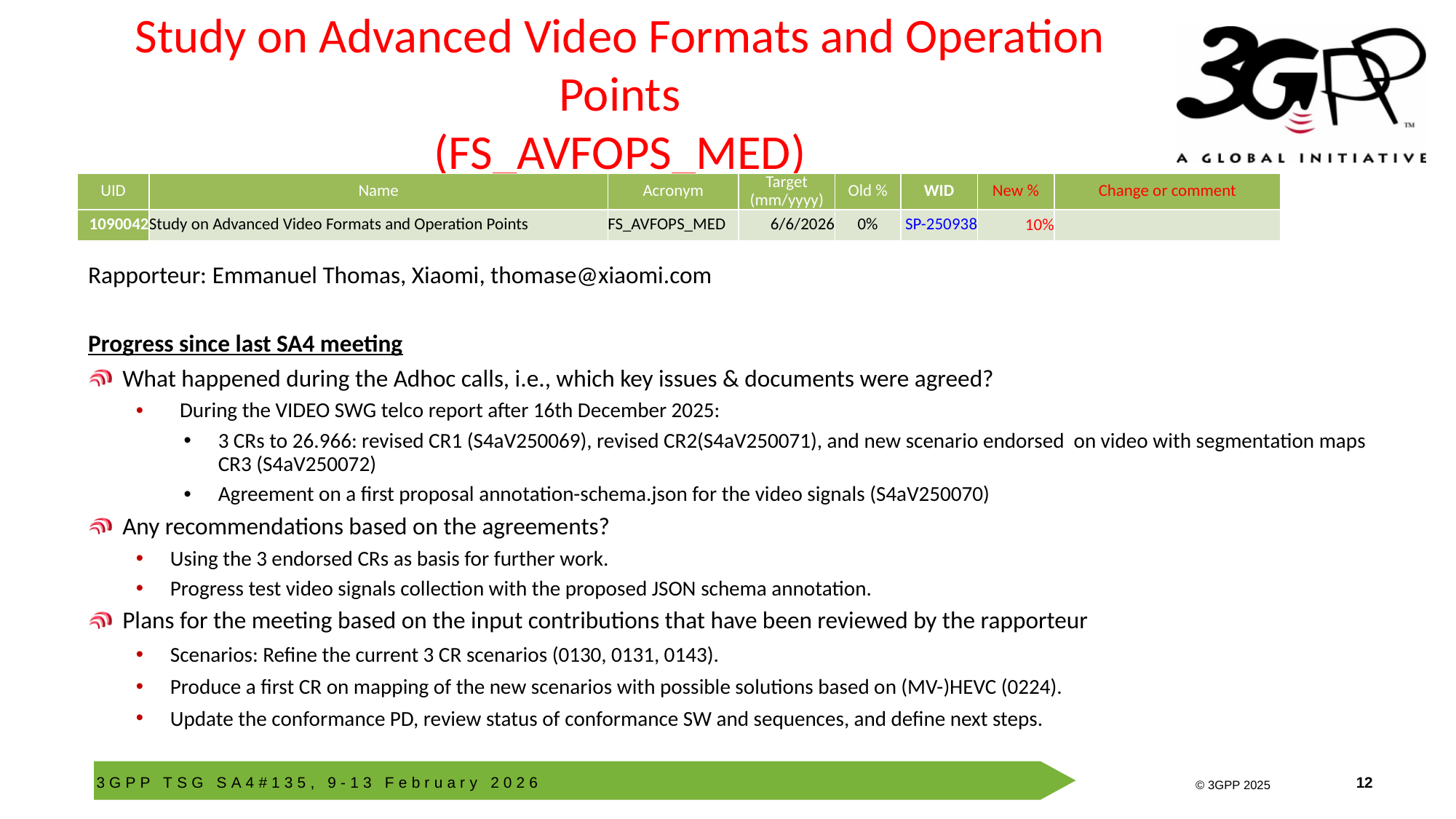

# Study on Advanced Video Formats and Operation Points (FS_AVFOPS_MED)
| UID | Name | Acronym | Target (mm/yyyy) | Old % | WID | New % | Change or comment |
| --- | --- | --- | --- | --- | --- | --- | --- |
| 1090042 | Study on Advanced Video Formats and Operation Points | FS\_AVFOPS\_MED | 6/6/2026 | 0% | SP-250938 | 10% |  |
Rapporteur: Emmanuel Thomas, Xiaomi, thomase@xiaomi.com

Progress since last SA4 meeting
What happened during the Adhoc calls, i.e., which key issues & documents were agreed?
  During the VIDEO SWG telco report after 16th December 2025:
3 CRs to 26.966: revised CR1 (S4aV250069), revised CR2(S4aV250071), and new scenario endorsed  on video with segmentation maps CR3 (S4aV250072)
Agreement on a first proposal annotation-schema.json for the video signals (S4aV250070)
Any recommendations based on the agreements?
Using the 3 endorsed CRs as basis for further work.
Progress test video signals collection with the proposed JSON schema annotation.
Plans for the meeting based on the input contributions that have been reviewed by the rapporteur
Scenarios: Refine the current 3 CR scenarios (0130, 0131, 0143).
Produce a first CR on mapping of the new scenarios with possible solutions based on (MV-)HEVC (0224).
Update the conformance PD, review status of conformance SW and sequences, and define next steps.